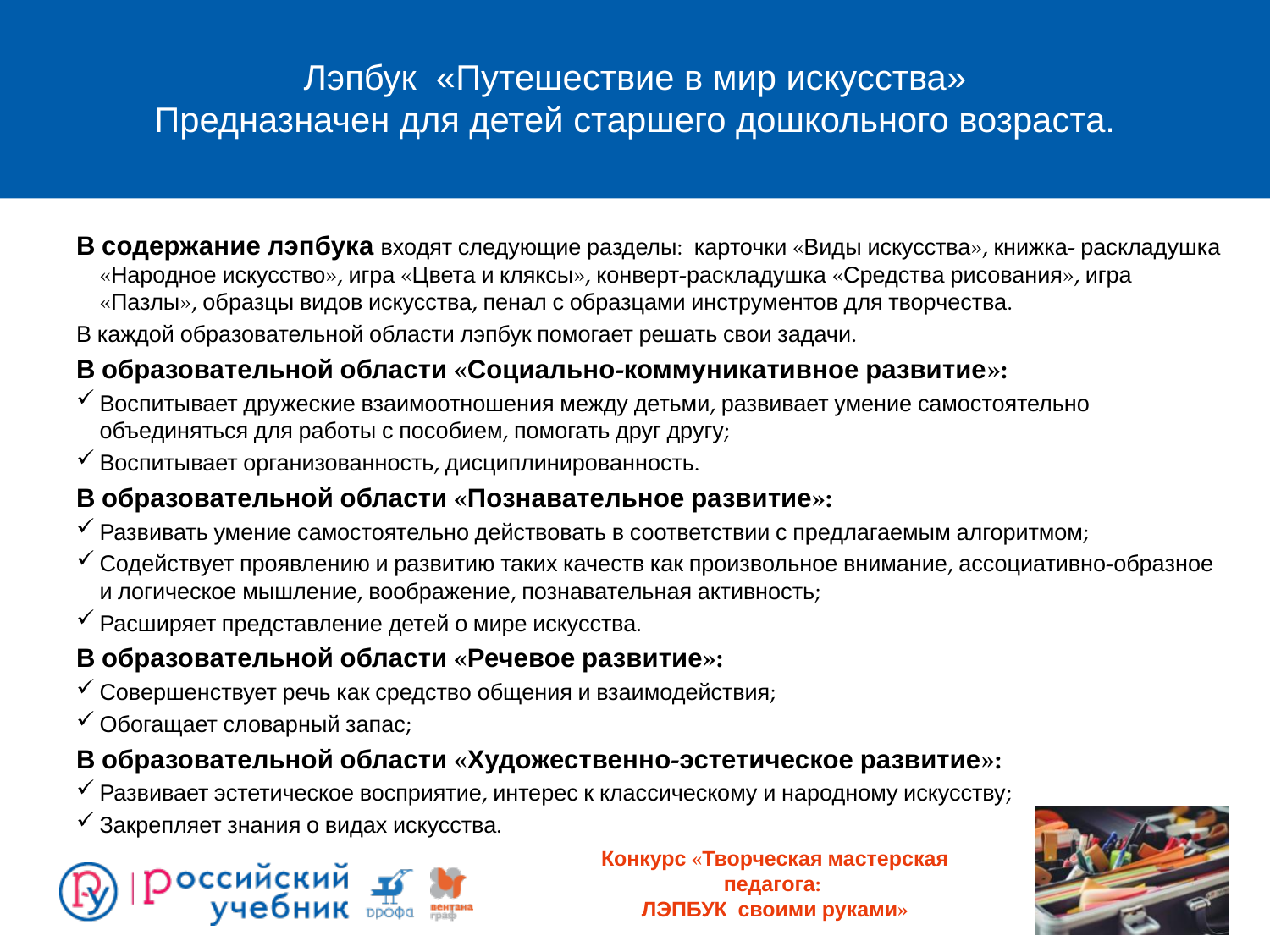

# Лэпбук  «Путешествие в мир искусства» Предназначен для детей старшего дошкольного возраста.
В содержание лэпбука входят следующие разделы:  карточки «Виды искусства», книжка- раскладушка «Народное искусство», игра «Цвета и кляксы», конверт-раскладушка «Средства рисования», игра «Пазлы», образцы видов искусства, пенал с образцами инструментов для творчества.
В каждой образовательной области лэпбук помогает решать свои задачи.
В образовательной области «Социально-коммуникативное развитие»:
Воспитывает дружеские взаимоотношения между детьми, развивает умение самостоятельно объединяться для работы с пособием, помогать друг другу;
Воспитывает организованность, дисциплинированность.
В образовательной области «Познавательное развитие»:
Развивать умение самостоятельно действовать в соответствии с предлагаемым алгоритмом;
Содействует проявлению и развитию таких качеств как произвольное внимание, ассоциативно-образное и логическое мышление, воображение, познавательная активность;
Расширяет представление детей о мире искусства.
В образовательной области «Речевое развитие»:
Совершенствует речь как средство общения и взаимодействия;
Обогащает словарный запас;
В образовательной области «Художественно-эстетическое развитие»:
Развивает эстетическое восприятие, интерес к классическому и народному искусству;
Закрепляет знания о видах искусства.